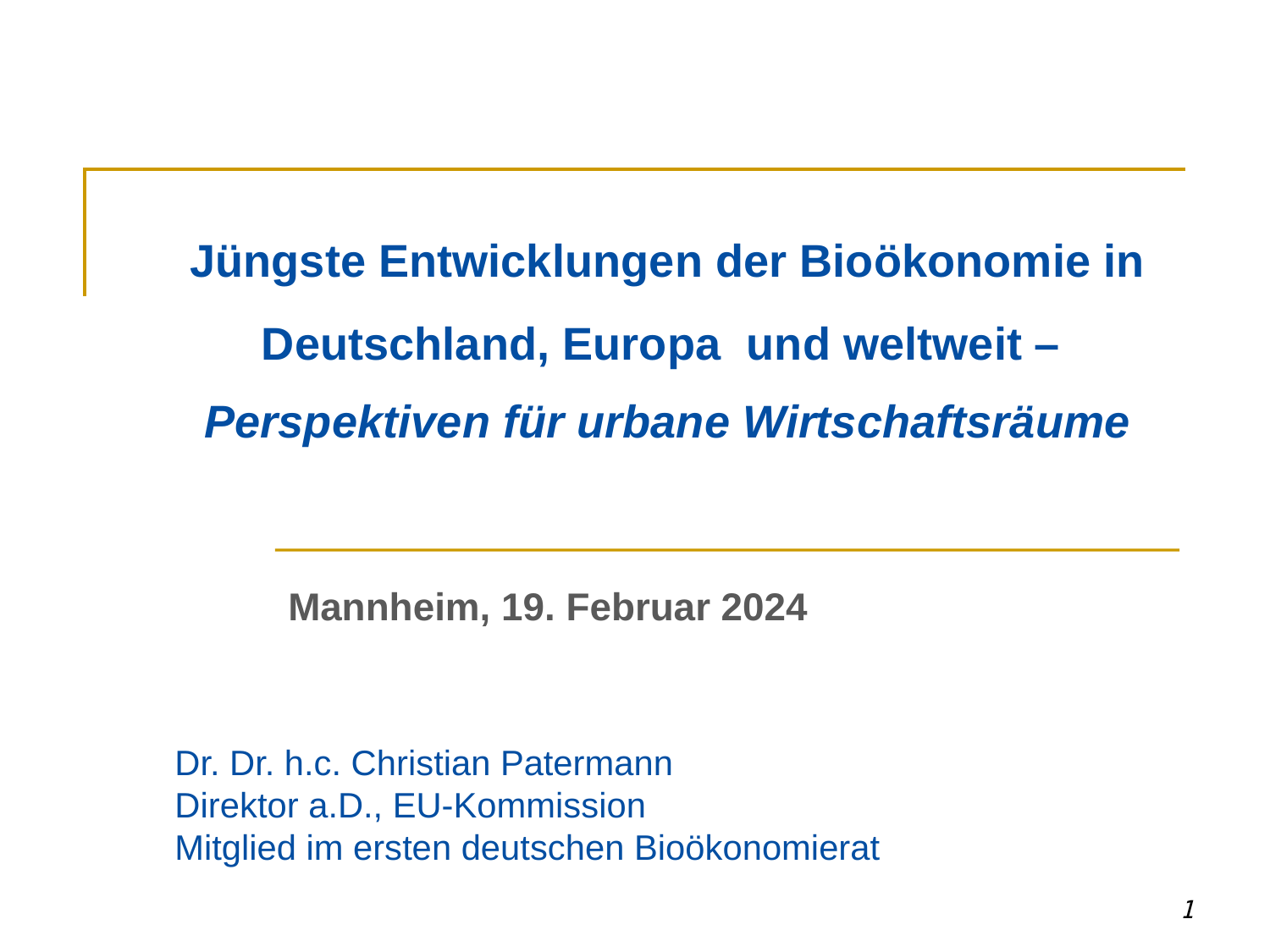

Jüngste Entwicklungen der Bioökonomie in Deutschland, Europa  und weltweit –
Perspektiven für urbane Wirtschaftsräume
Mannheim, 19. Februar 2024
Dr. Dr. h.c. Christian Patermann
Direktor a.D., EU-Kommission
Mitglied im ersten deutschen Bioökonomierat
1